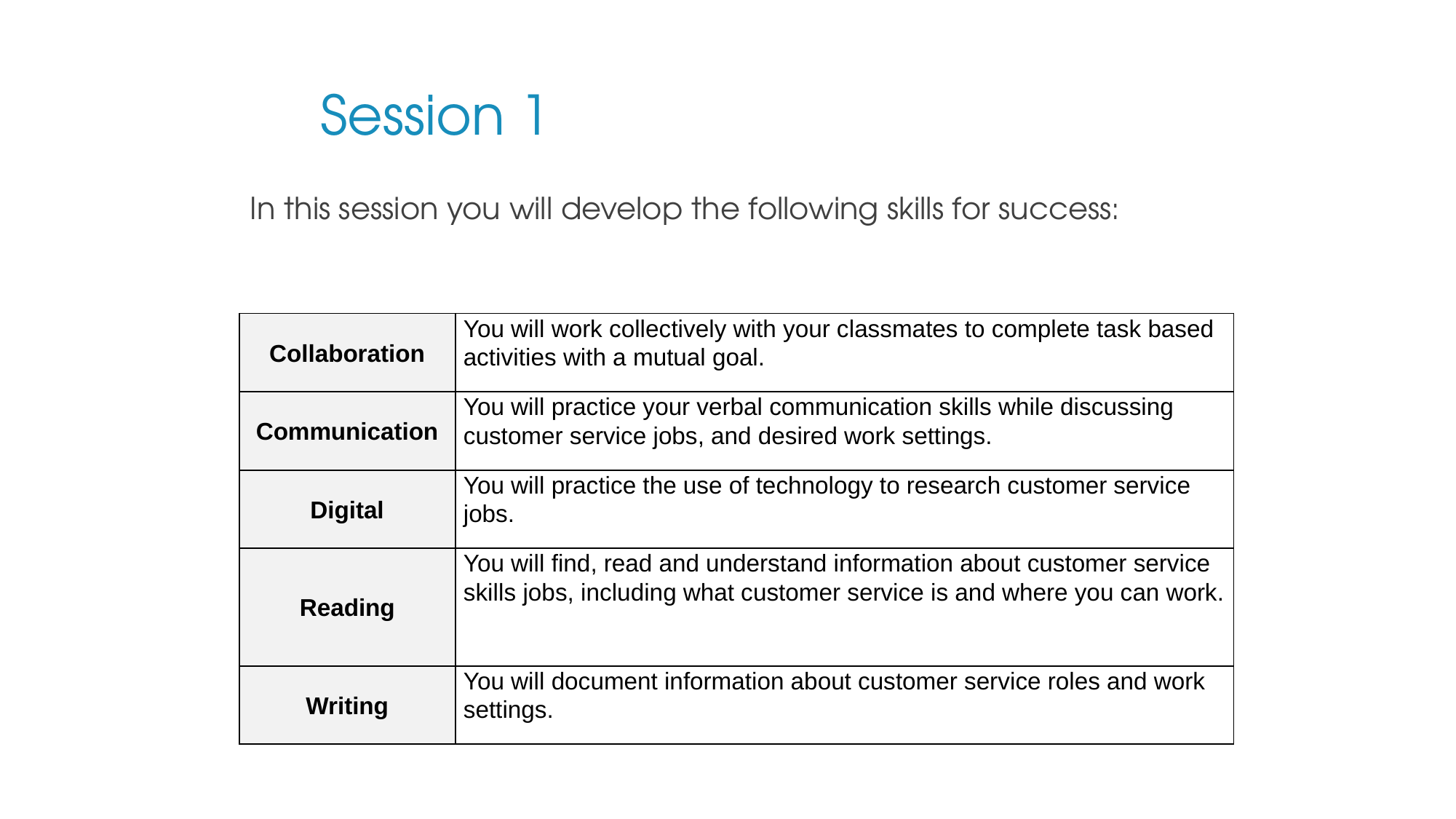

# Session 1
In this session you will develop the following skills for success:

| Collaboration | You will work collectively with your classmates to complete task based activities with a mutual goal. |
| --- | --- |
| Communication | You will practice your verbal communication skills while discussing customer service jobs, and desired work settings. |
| Digital | You will practice the use of technology to research customer service jobs. |
| Reading | You will find, read and understand information about customer service skills jobs, including what customer service is and where you can work. |
| Writing | You will document information about customer service roles and work settings. |